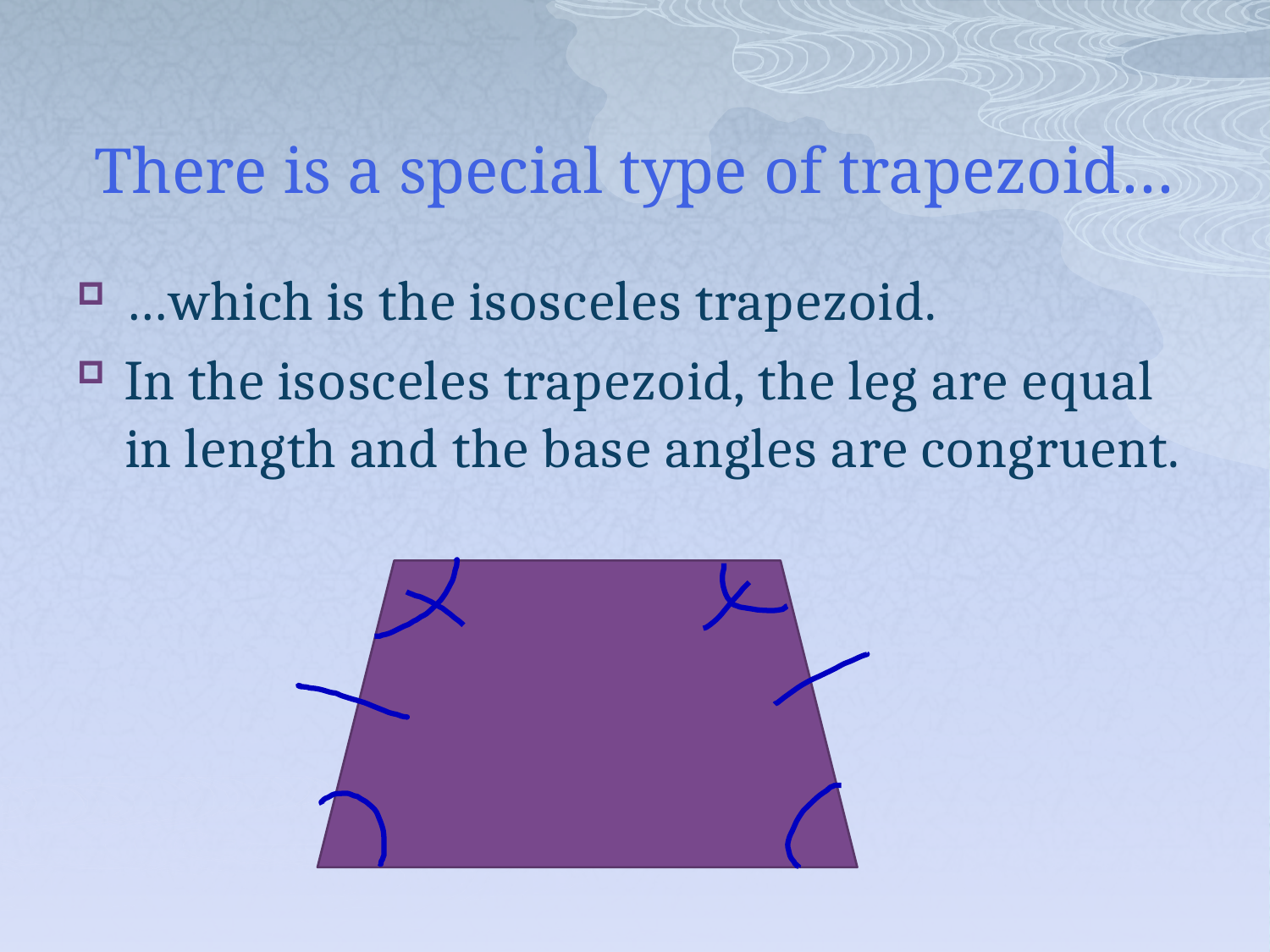

# There is a special type of trapezoid…
…which is the isosceles trapezoid.
In the isosceles trapezoid, the leg are equal in length and the base angles are congruent.